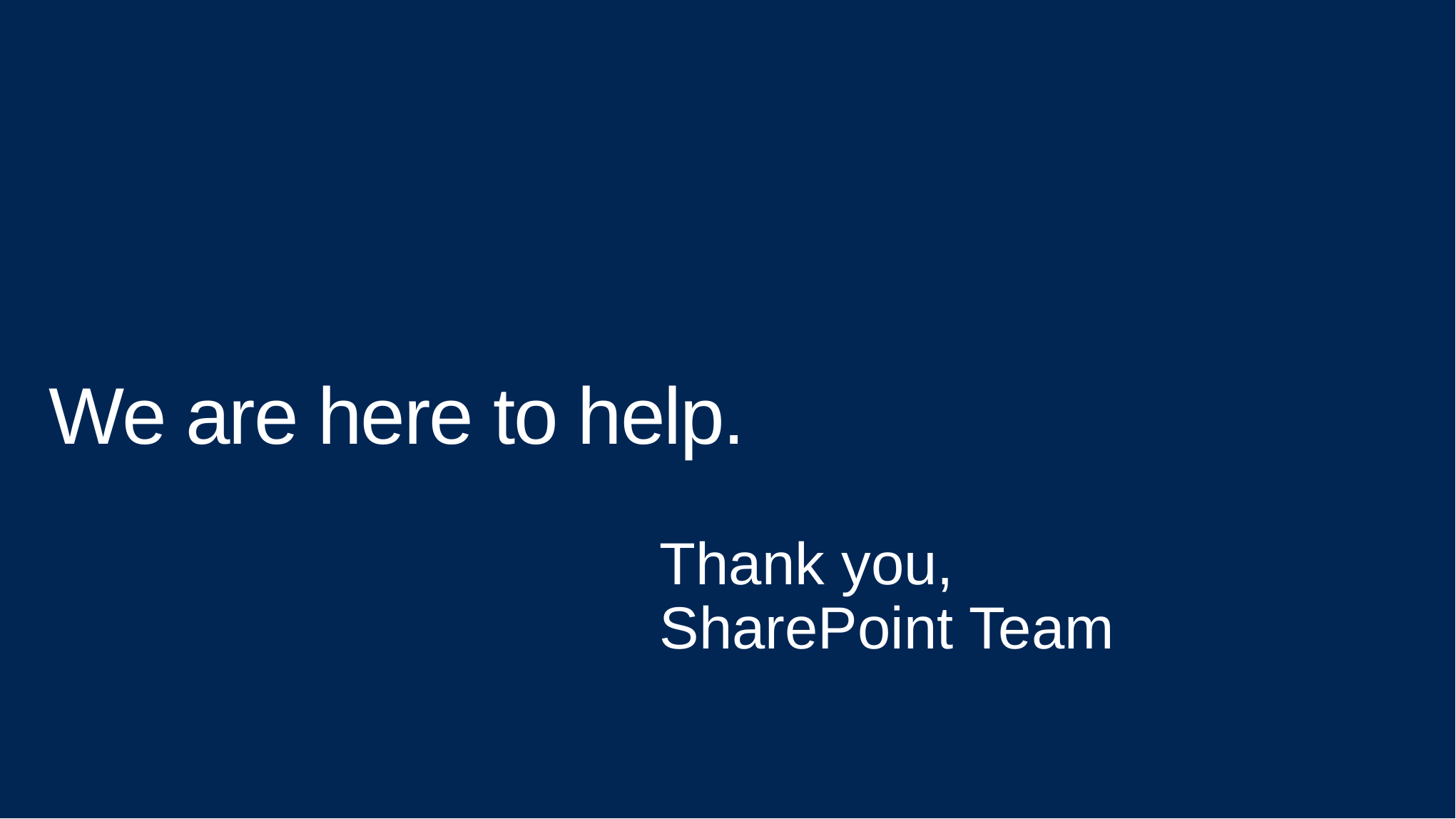

# We are here to help.
Thank you,
SharePoint Team